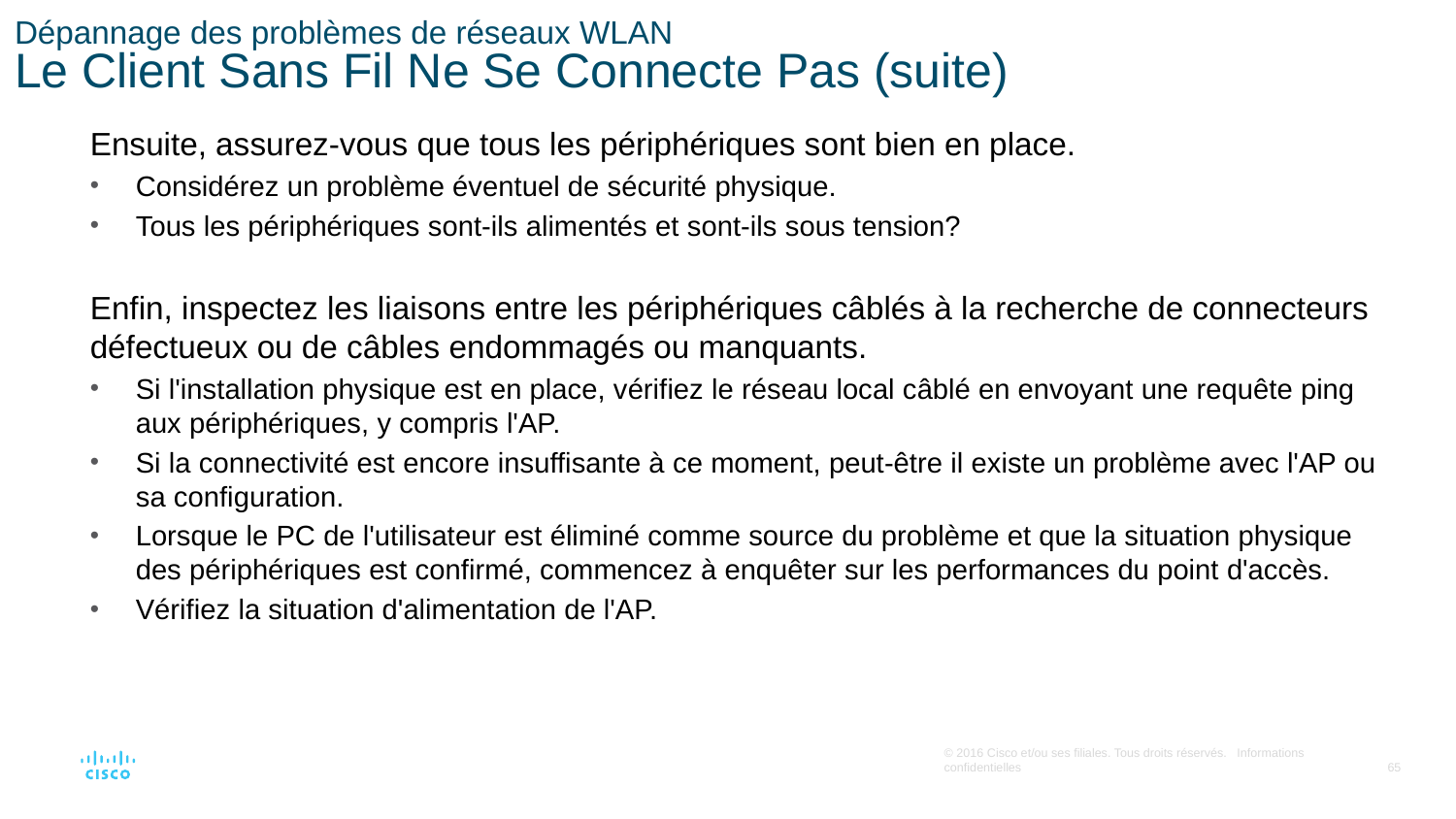

# Dépannage des problèmes de réseaux WLAN Le Client Sans Fil Ne Se Connecte Pas (suite)
Ensuite, assurez-vous que tous les périphériques sont bien en place.
Considérez un problème éventuel de sécurité physique.
Tous les périphériques sont-ils alimentés et sont-ils sous tension?

Enfin, inspectez les liaisons entre les périphériques câblés à la recherche de connecteurs défectueux ou de câbles endommagés ou manquants.
Si l'installation physique est en place, vérifiez le réseau local câblé en envoyant une requête ping aux périphériques, y compris l'AP.
Si la connectivité est encore insuffisante à ce moment, peut-être il existe un problème avec l'AP ou sa configuration.
Lorsque le PC de l'utilisateur est éliminé comme source du problème et que la situation physique des périphériques est confirmé, commencez à enquêter sur les performances du point d'accès.
Vérifiez la situation d'alimentation de l'AP.